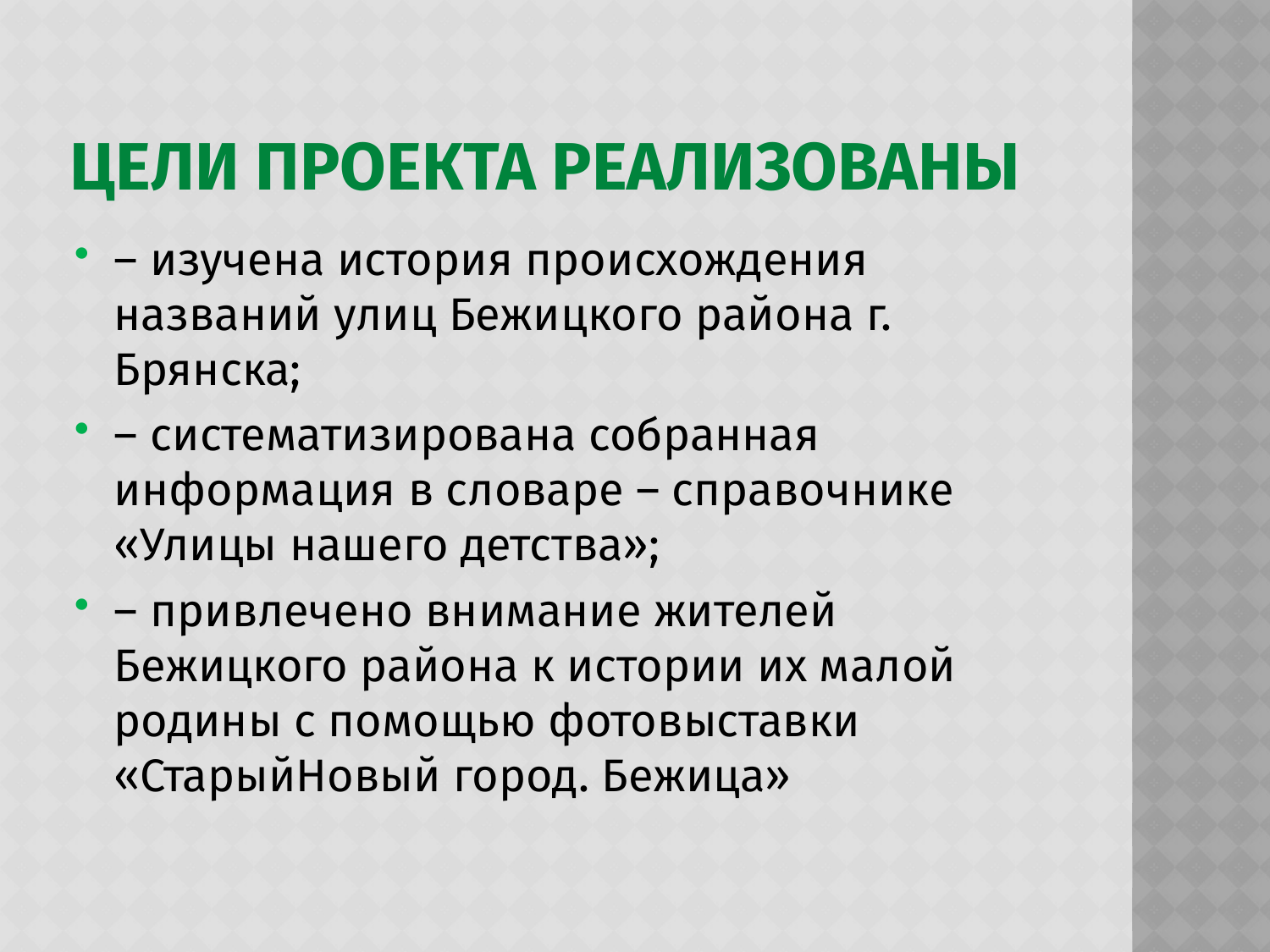

# Цели проекта реализованы
– изучена история происхождения названий улиц Бежицкого района г. Брянска;
– систематизирована собранная информация в словаре – справочнике «Улицы нашего детства»;
– привлечено внимание жителей Бежицкого района к истории их малой родины с помощью фотовыставки «СтарыйНовый город. Бежица»